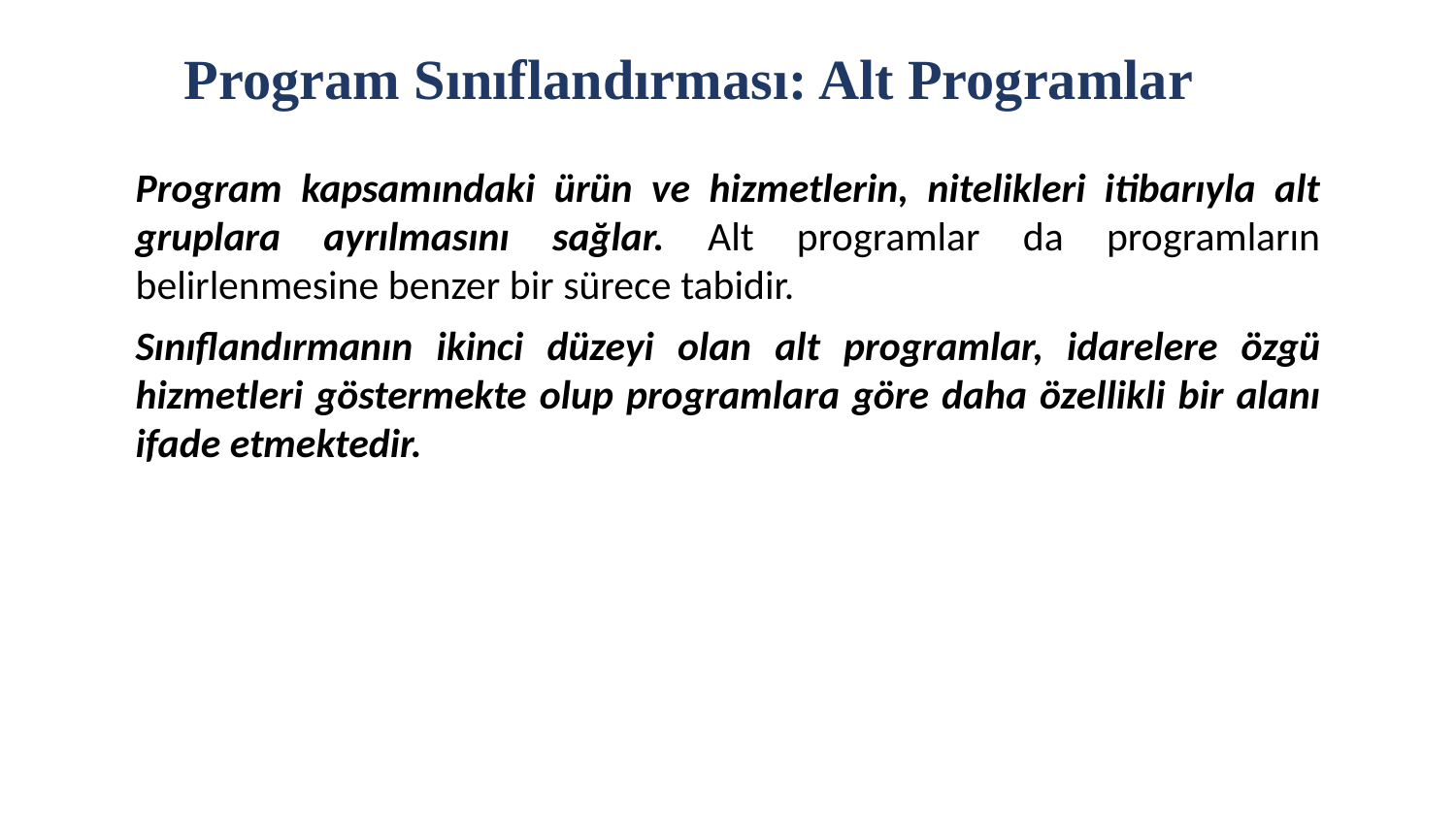

Program Sınıflandırması: Alt Programlar
Program kapsamındaki ürün ve hizmetlerin, nitelikleri itibarıyla alt gruplara ayrılmasını sağlar. Alt programlar da programların belirlenmesine benzer bir sürece tabidir.
Sınıflandırmanın ikinci düzeyi olan alt programlar, idarelere özgü hizmetleri göstermekte olup programlara göre daha özellikli bir alanı ifade etmektedir.